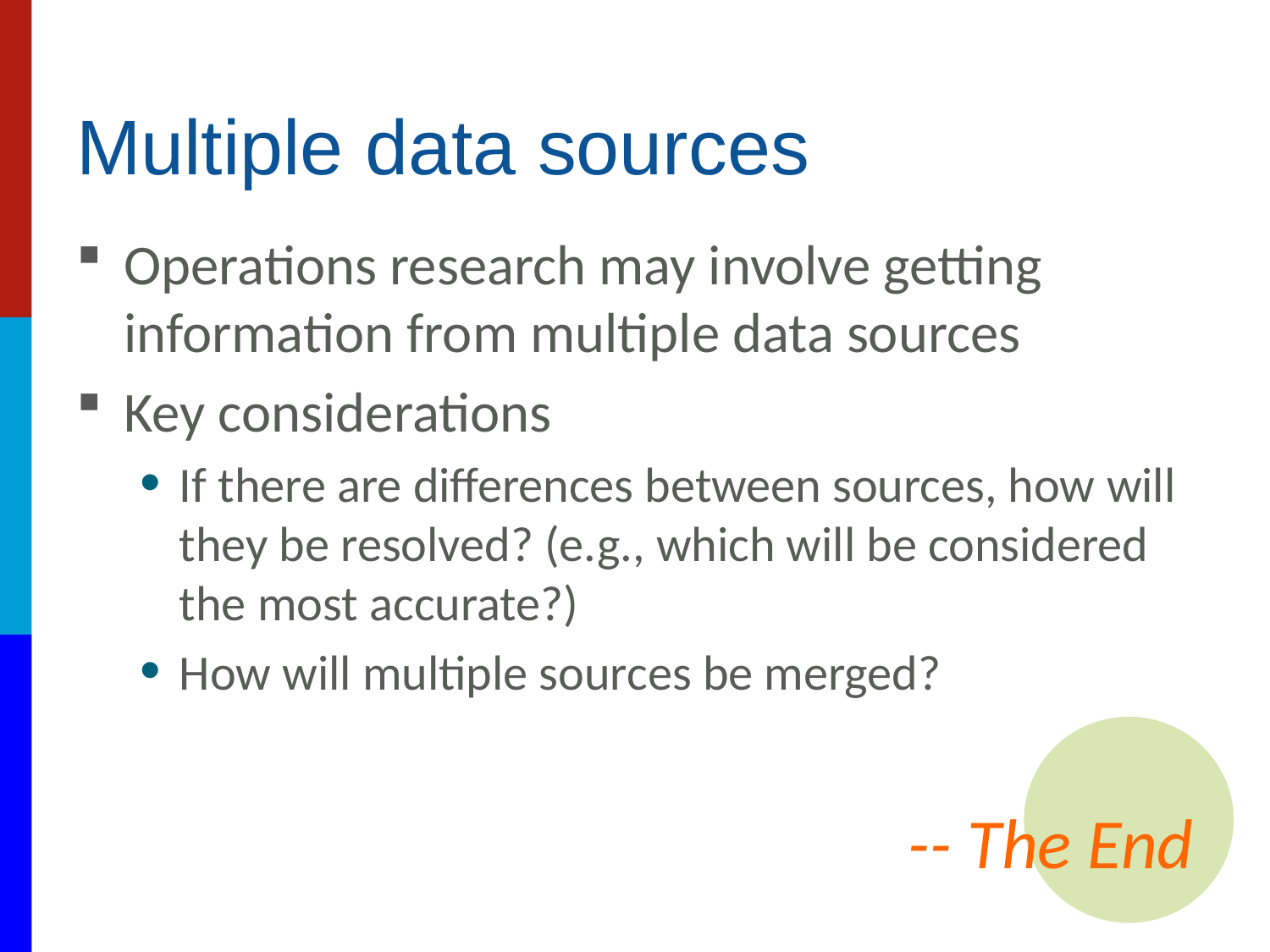

# Multiple data sources
Operations research may involve getting information from multiple data sources
Key considerations
If there are differences between sources, how will they be resolved? (e.g., which will be considered the most accurate?)
How will multiple sources be merged?

-- The End